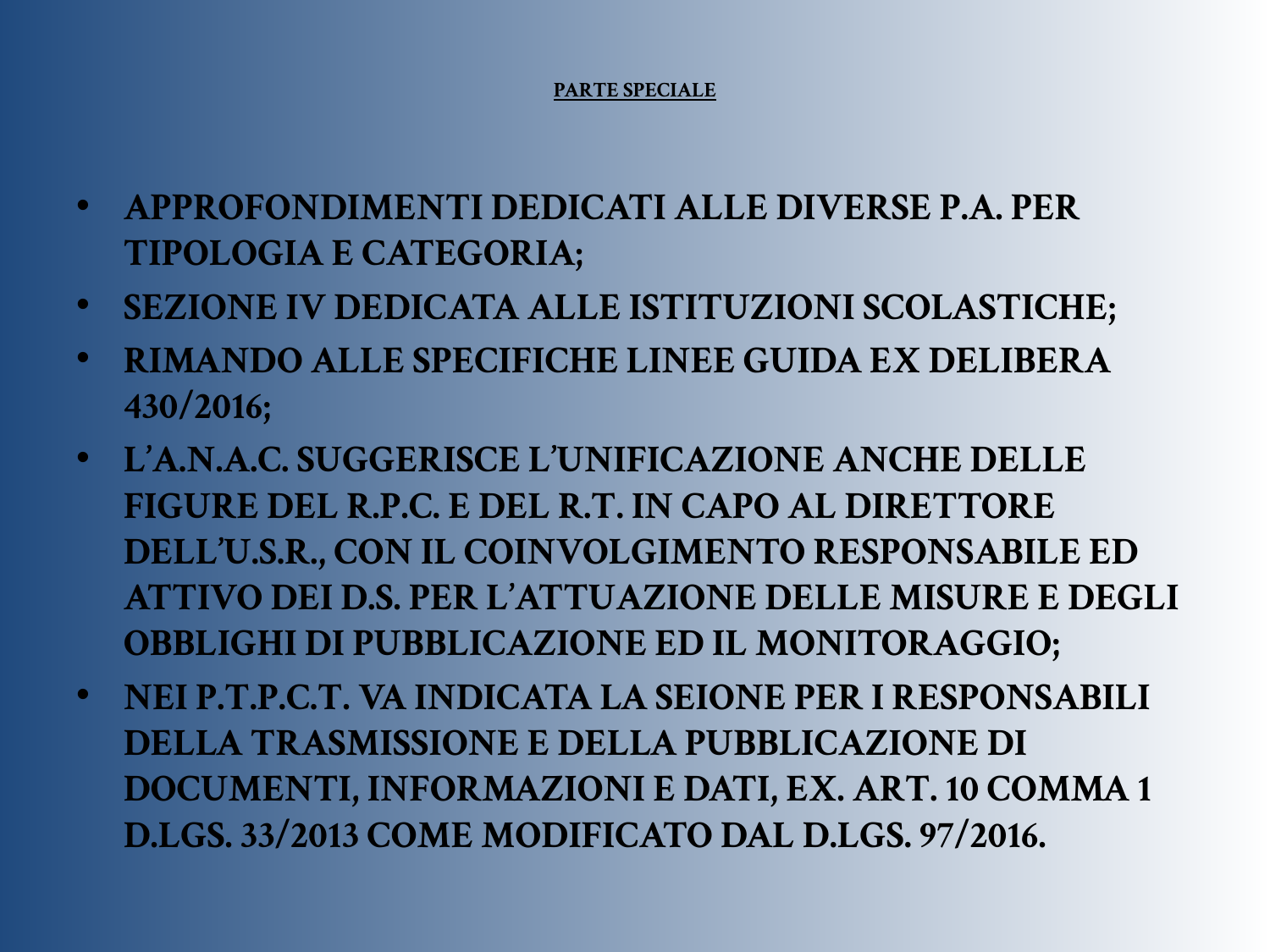

# PARTE SPECIALE
APPROFONDIMENTI DEDICATI ALLE DIVERSE P.A. PER TIPOLOGIA E CATEGORIA;
SEZIONE IV DEDICATA ALLE ISTITUZIONI SCOLASTICHE;
RIMANDO ALLE SPECIFICHE LINEE GUIDA EX DELIBERA 430/2016;
L’A.N.A.C. SUGGERISCE L’UNIFICAZIONE ANCHE DELLE FIGURE DEL R.P.C. E DEL R.T. IN CAPO AL DIRETTORE DELL’U.S.R., CON IL COINVOLGIMENTO RESPONSABILE ED ATTIVO DEI D.S. PER L’ATTUAZIONE DELLE MISURE E DEGLI OBBLIGHI DI PUBBLICAZIONE ED IL MONITORAGGIO;
NEI P.T.P.C.T. VA INDICATA LA SEIONE PER I RESPONSABILI DELLA TRASMISSIONE E DELLA PUBBLICAZIONE DI DOCUMENTI, INFORMAZIONI E DATI, EX. ART. 10 COMMA 1 D.LGS. 33/2013 COME MODIFICATO DAL D.LGS. 97/2016.